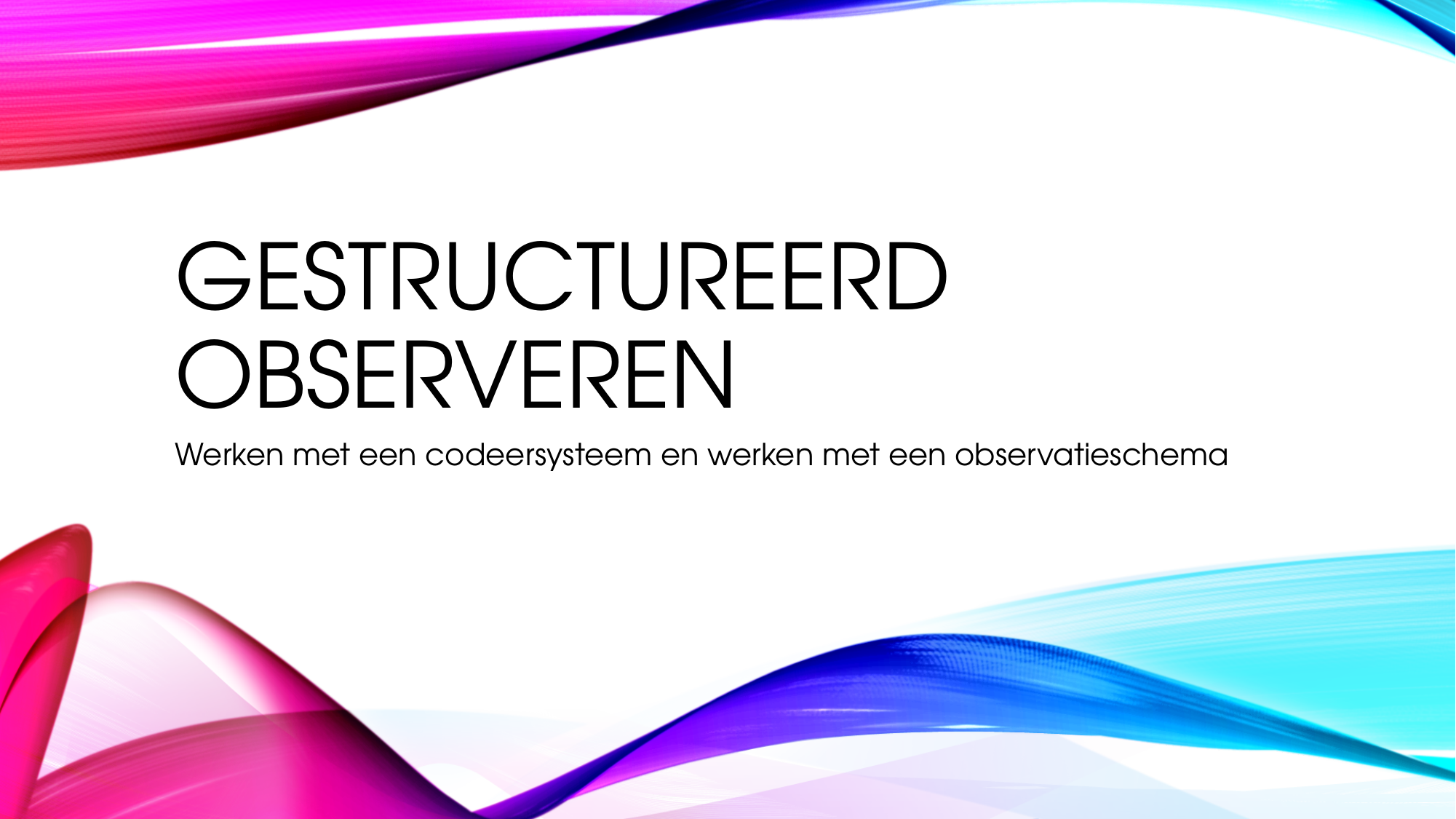

# Gestructureerd observeren
Werken met een codeersysteem en werken met een observatieschema